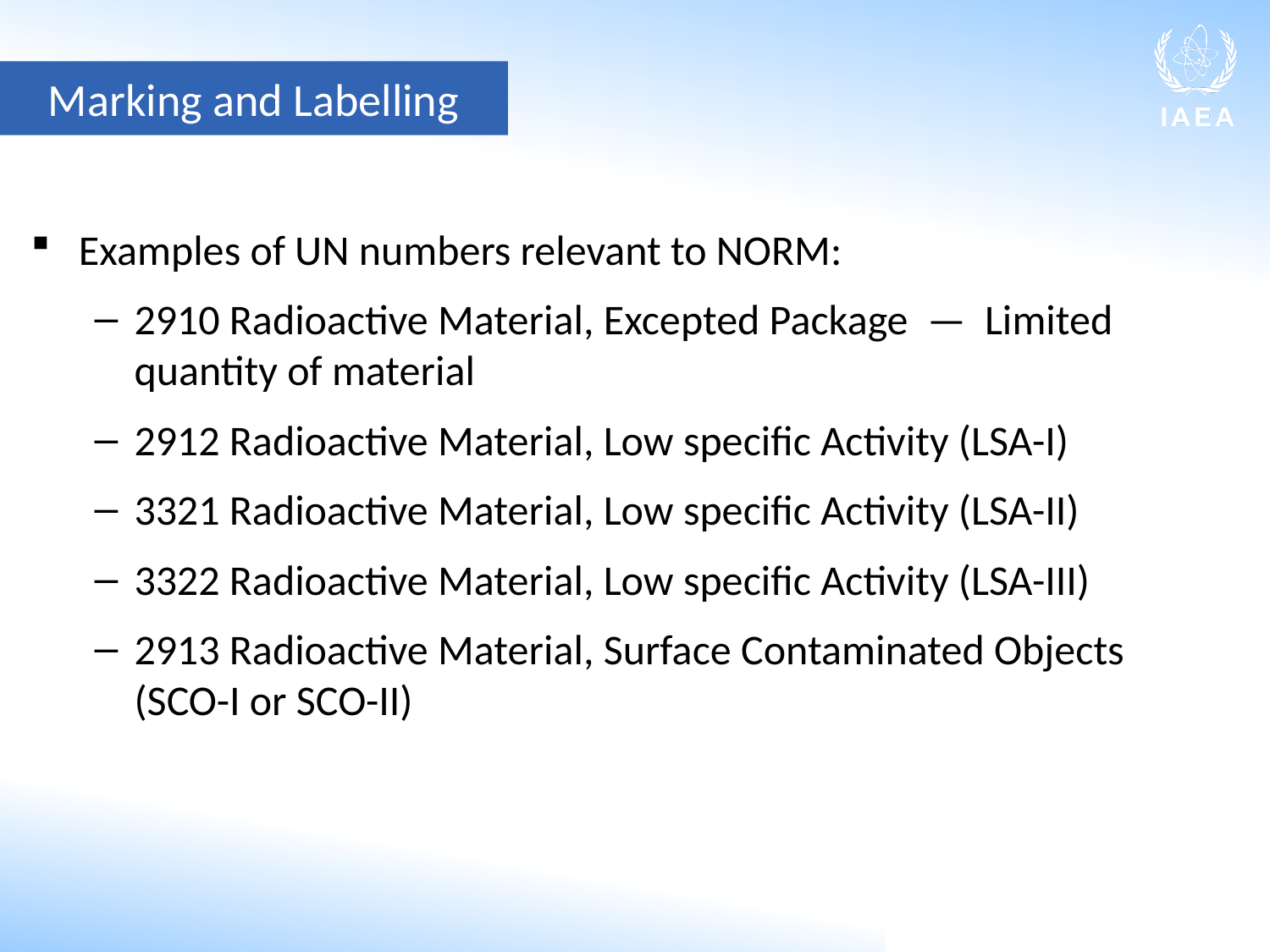

Marking and Labelling
Examples of UN numbers relevant to NORM:
2910 Radioactive Material, Excepted Package  —  Limited quantity of material
2912 Radioactive Material, Low specific Activity (LSA-I)
3321 Radioactive Material, Low specific Activity (LSA-II)
3322 Radioactive Material, Low specific Activity (LSA-III)
2913 Radioactive Material, Surface Contaminated Objects (SCO-I or SCO-II)